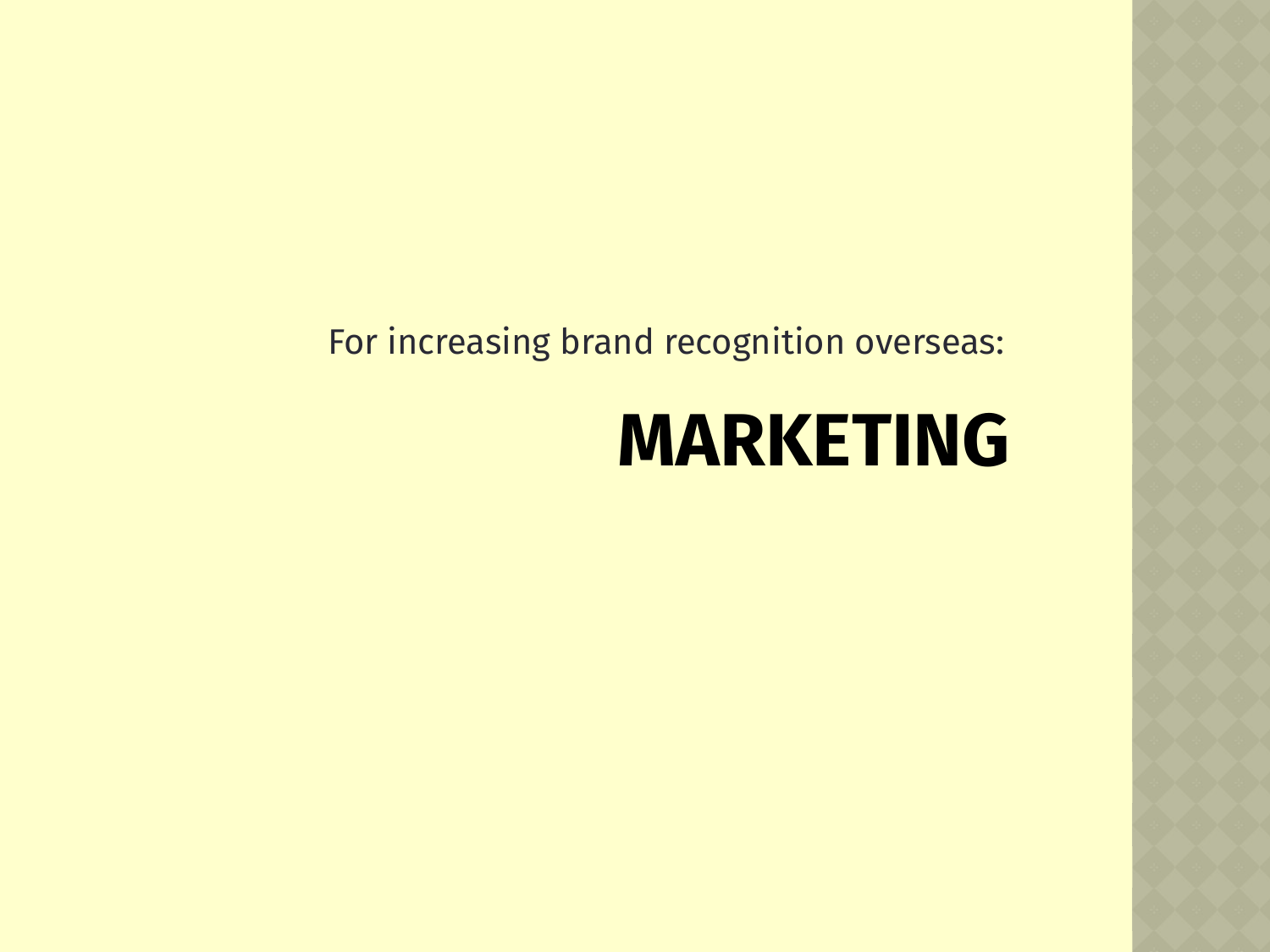

For increasing brand recognition overseas:
# Marketing